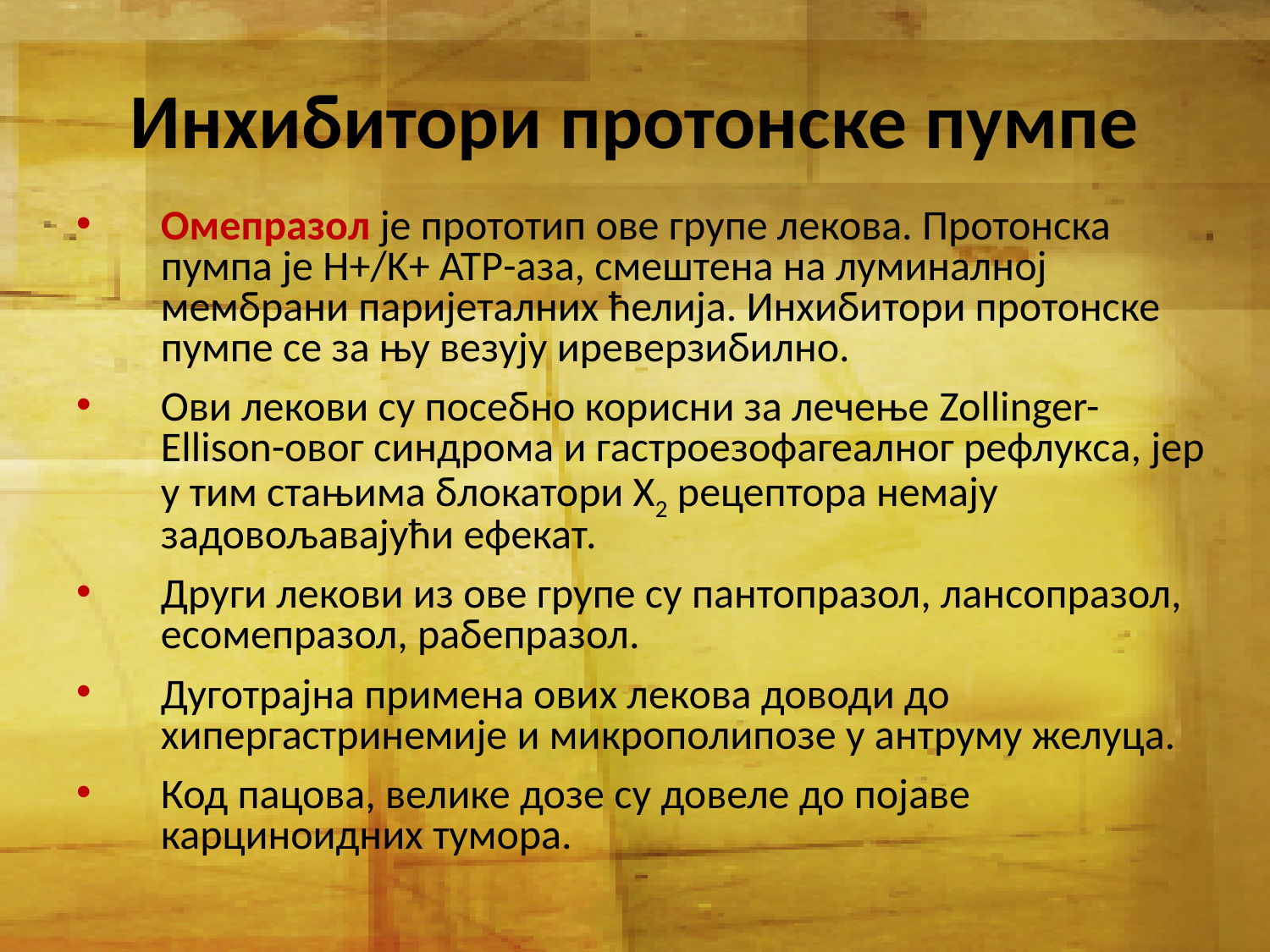

# Инхибитори протонске пумпе
Омепразол је прототип ове групе лекова. Протонска пумпа је H+/K+ ATP-aза, смештена на луминалној мембрани паријеталних ћелија. Инхибитори протонске пумпе се за њу везују иреверзибилно.
Ови лекови су посебно корисни за лечење Zollinger-Ellison-овог синдрома и гастроезофагеалног рефлукса, јер у тим стањима блокатори Х2 рецептора немају задовољавајући ефекат.
Други лекови из ове групе су пантопразол, лансопразол, есомепразол, рабепразол.
Дуготрајна примена ових лекова доводи до хипергастринемије и микрополипозе у антруму желуца.
Код пацова, велике дозе су довеле до појаве карциноидних тумора.